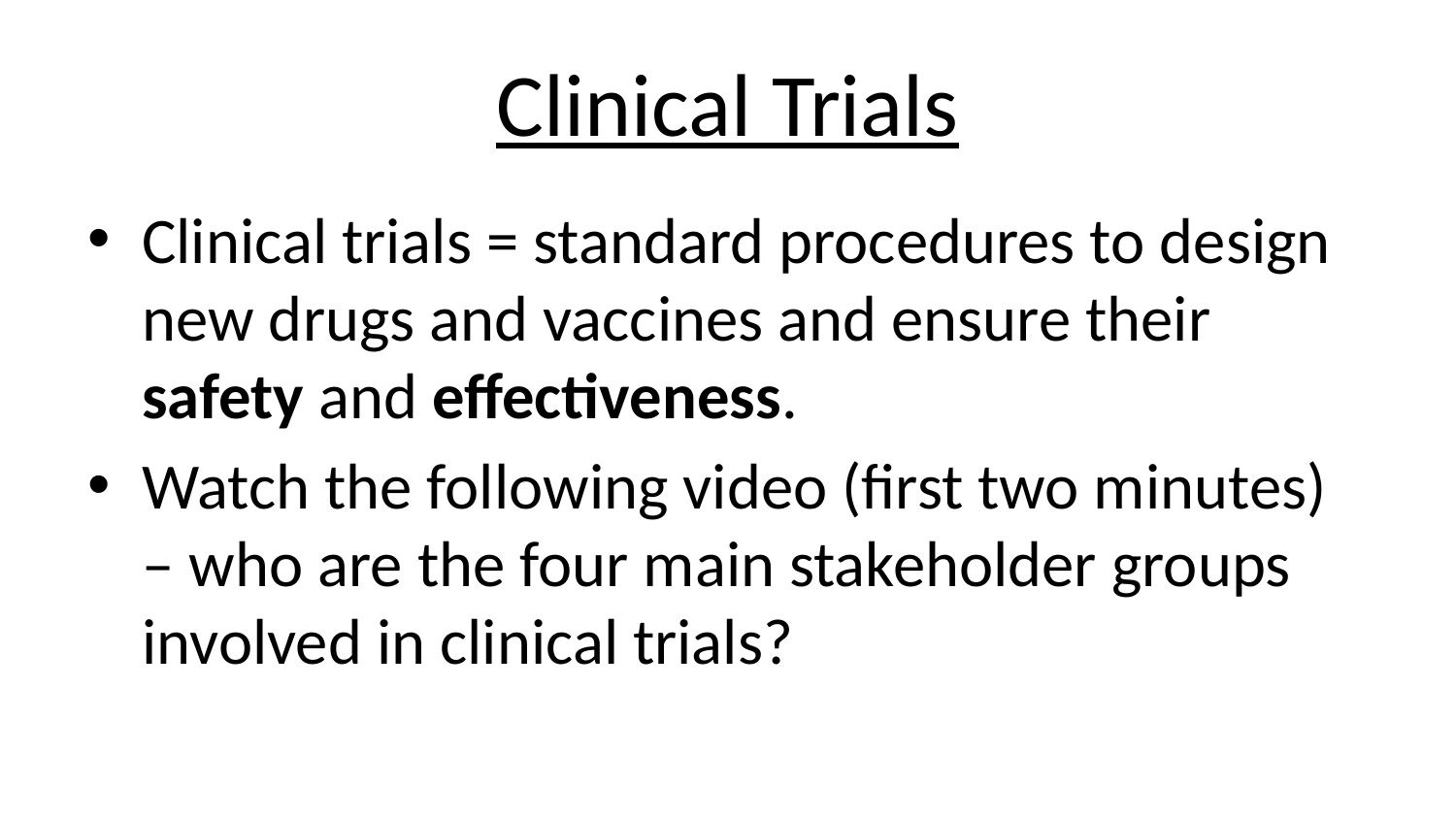

# Clinical Trials
Clinical trials = standard procedures to design new drugs and vaccines and ensure their safety and effectiveness.
Watch the following video (first two minutes) – who are the four main stakeholder groups involved in clinical trials?